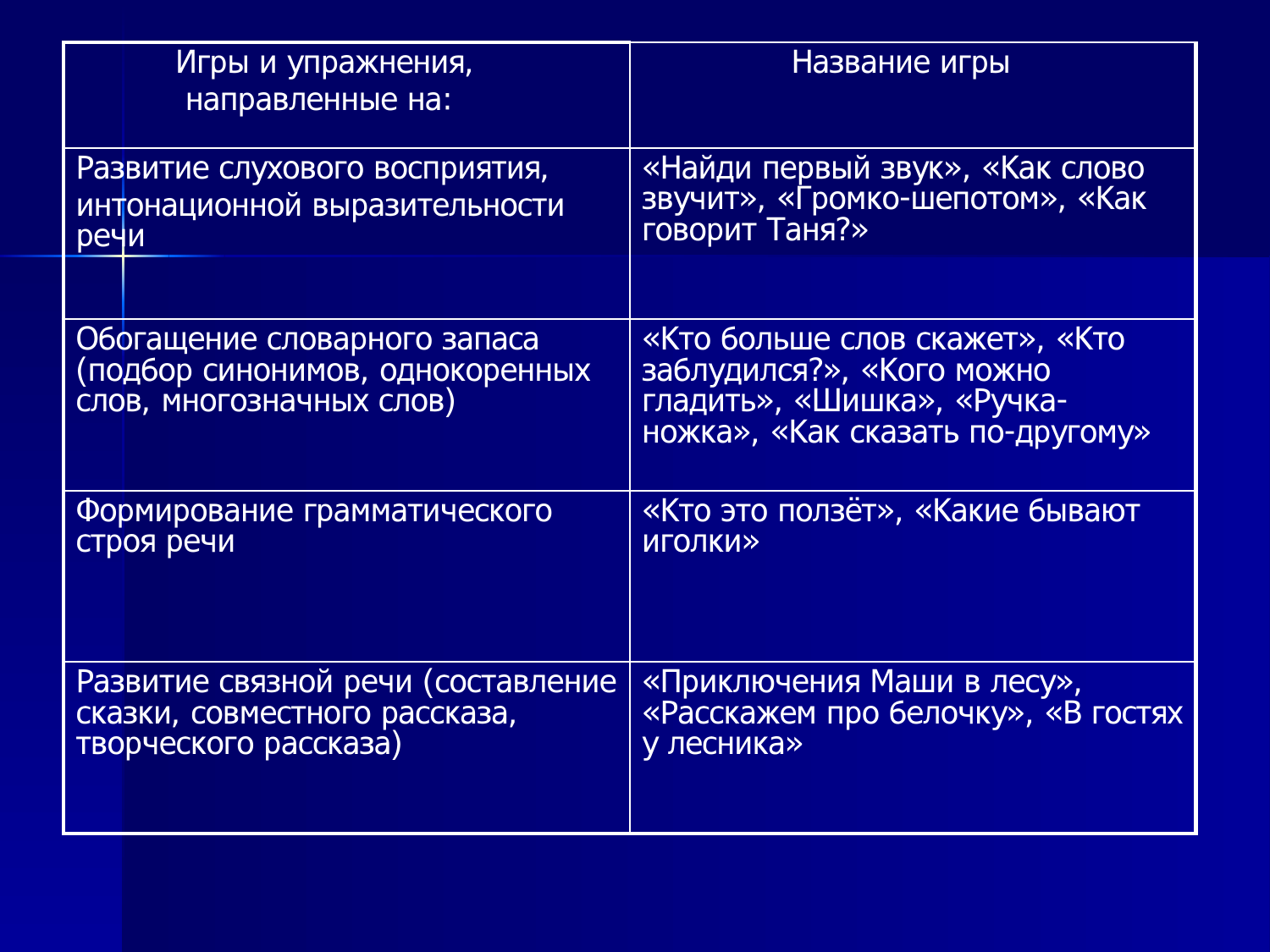

| Игры и упражнения, направленные на: | Название игры |
| --- | --- |
| Развитие слухового восприятия, интонационной выразительности речи | «Найди первый звук», «Как слово звучит», «Громко-шепотом», «Как говорит Таня?» |
| Обогащение словарного запаса (подбор синонимов, однокоренных слов, многозначных слов) | «Кто больше слов скажет», «Кто заблудился?», «Кого можно гладить», «Шишка», «Ручка-ножка», «Как сказать по-другому» |
| Формирование грамматического строя речи | «Кто это ползёт», «Какие бывают иголки» |
| Развитие связной речи (составление сказки, совместного рассказа, творческого рассказа) | «Приключения Маши в лесу», «Расскажем про белочку», «В гостях у лесника» |